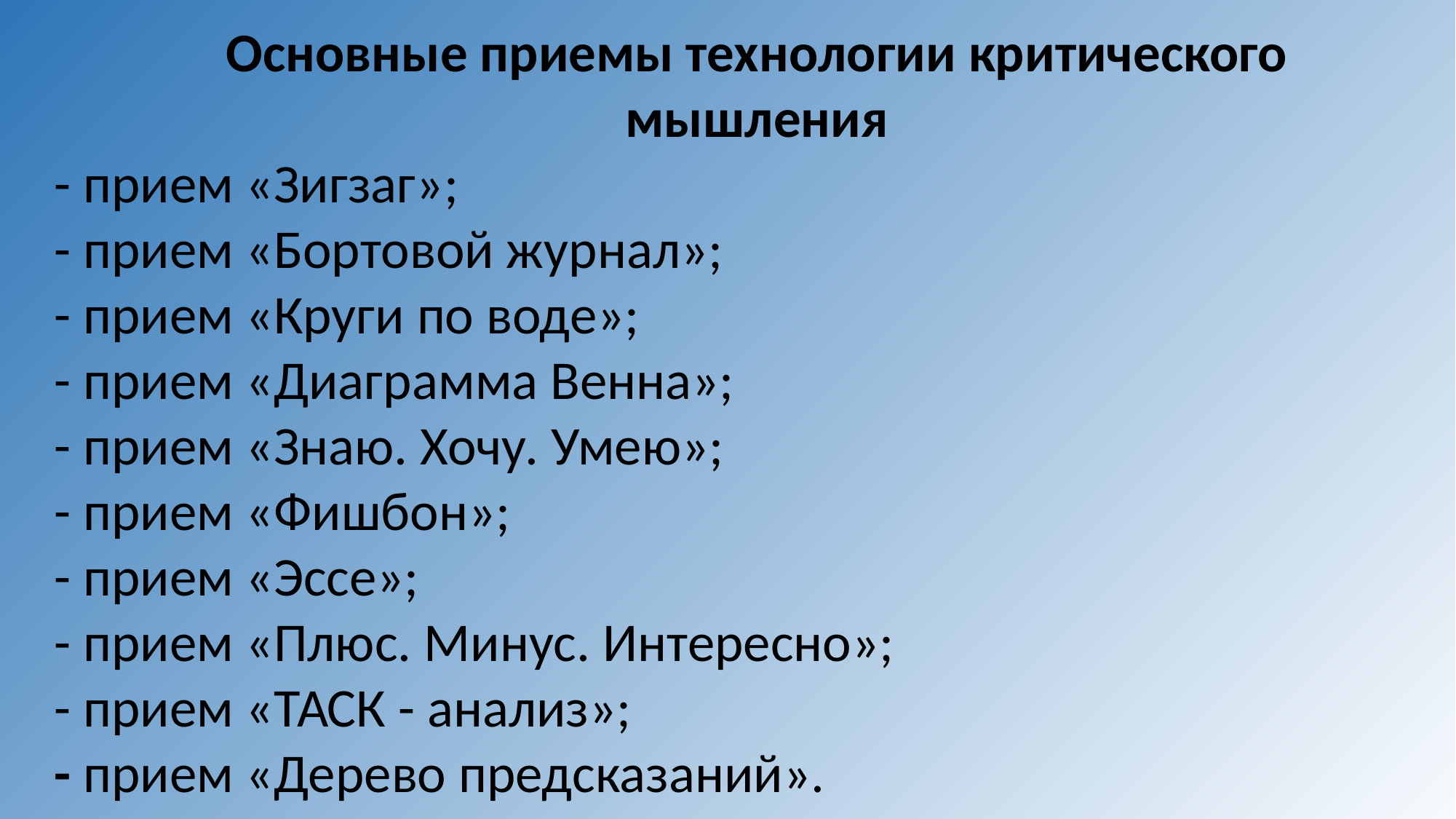

Основные приемы технологии критического мышления
- прием «Зигзаг»;
- прием «Бортовой журнал»;
- прием «Круги по воде»;
- прием «Диаграмма Венна»;
- прием «Знаю. Хочу. Умею»;
- прием «Фишбон»;
- прием «Эссе»;
- прием «Плюс. Минус. Интересно»;
- прием «ТАСК - анализ»;
- прием «Дерево предсказаний».